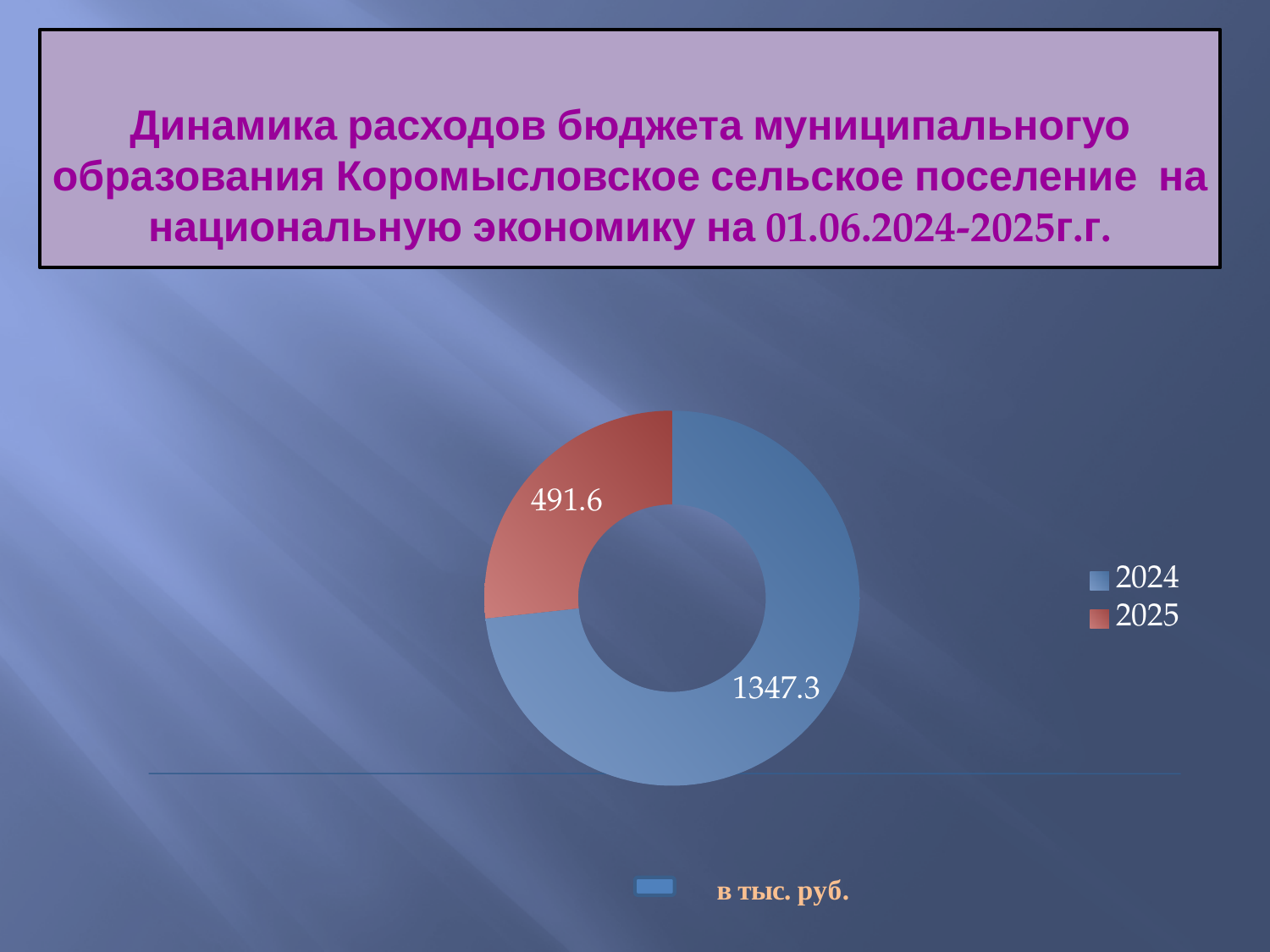

# Динамика расходов бюджета муниципальногуо образования Коромысловское сельское поселение  на национальную экономику на 01.06.2024-2025г.г.

### Chart

| Category | Столбец1 | Столбец2 |
|---|---|---|
| 2024 | 1347.3 | None |
| 2025 | 491.6 | None |